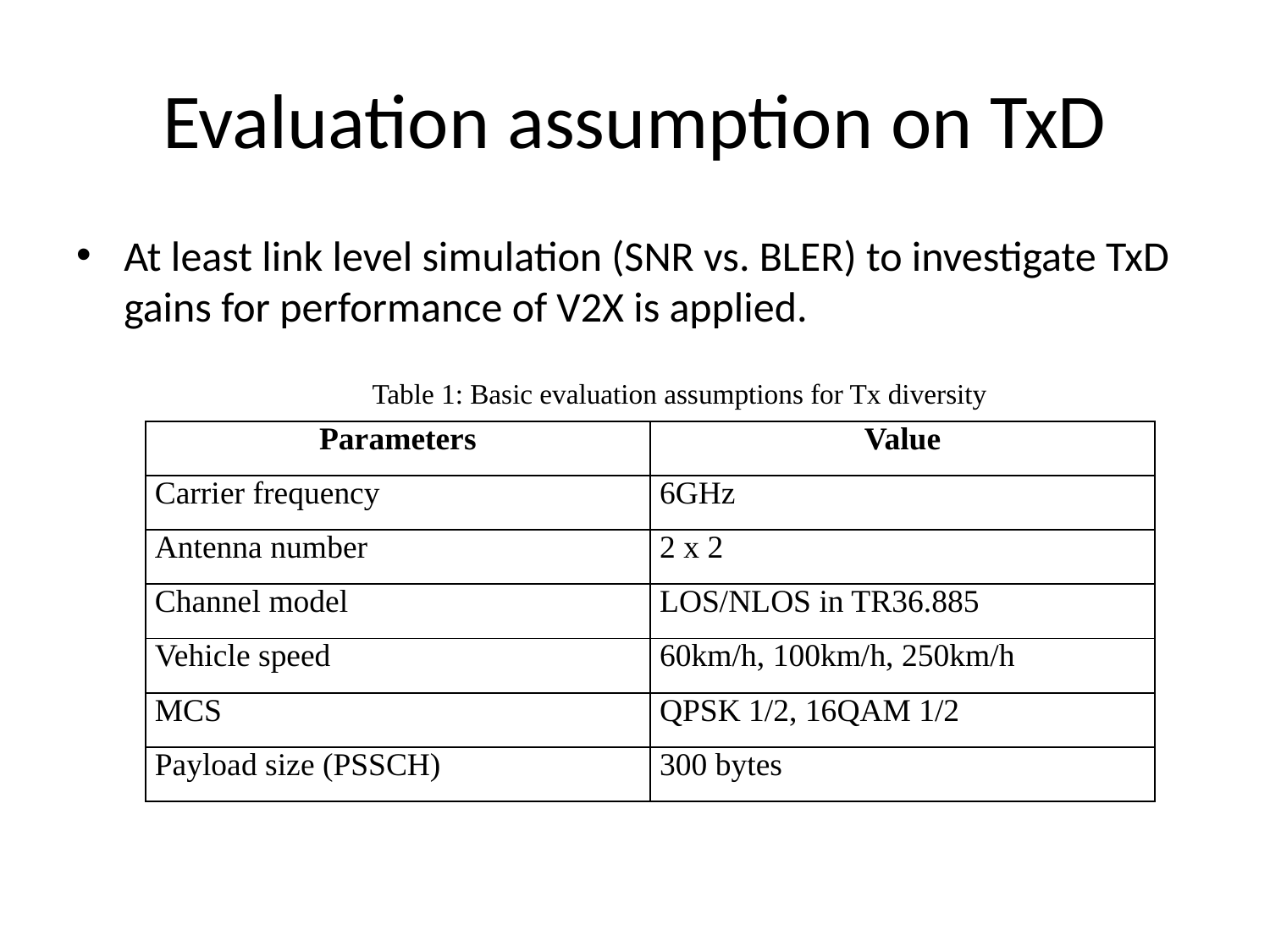

# Evaluation assumption on TxD
At least link level simulation (SNR vs. BLER) to investigate TxD gains for performance of V2X is applied.

Table 1: Basic evaluation assumptions for Tx diversity
| Parameters | Value |
| --- | --- |
| Carrier frequency | 6GHz |
| Antenna number | 2 x 2 |
| Channel model | LOS/NLOS in TR36.885 |
| Vehicle speed | 60km/h, 100km/h, 250km/h |
| MCS | QPSK 1/2, 16QAM 1/2 |
| Payload size (PSSCH) | 300 bytes |